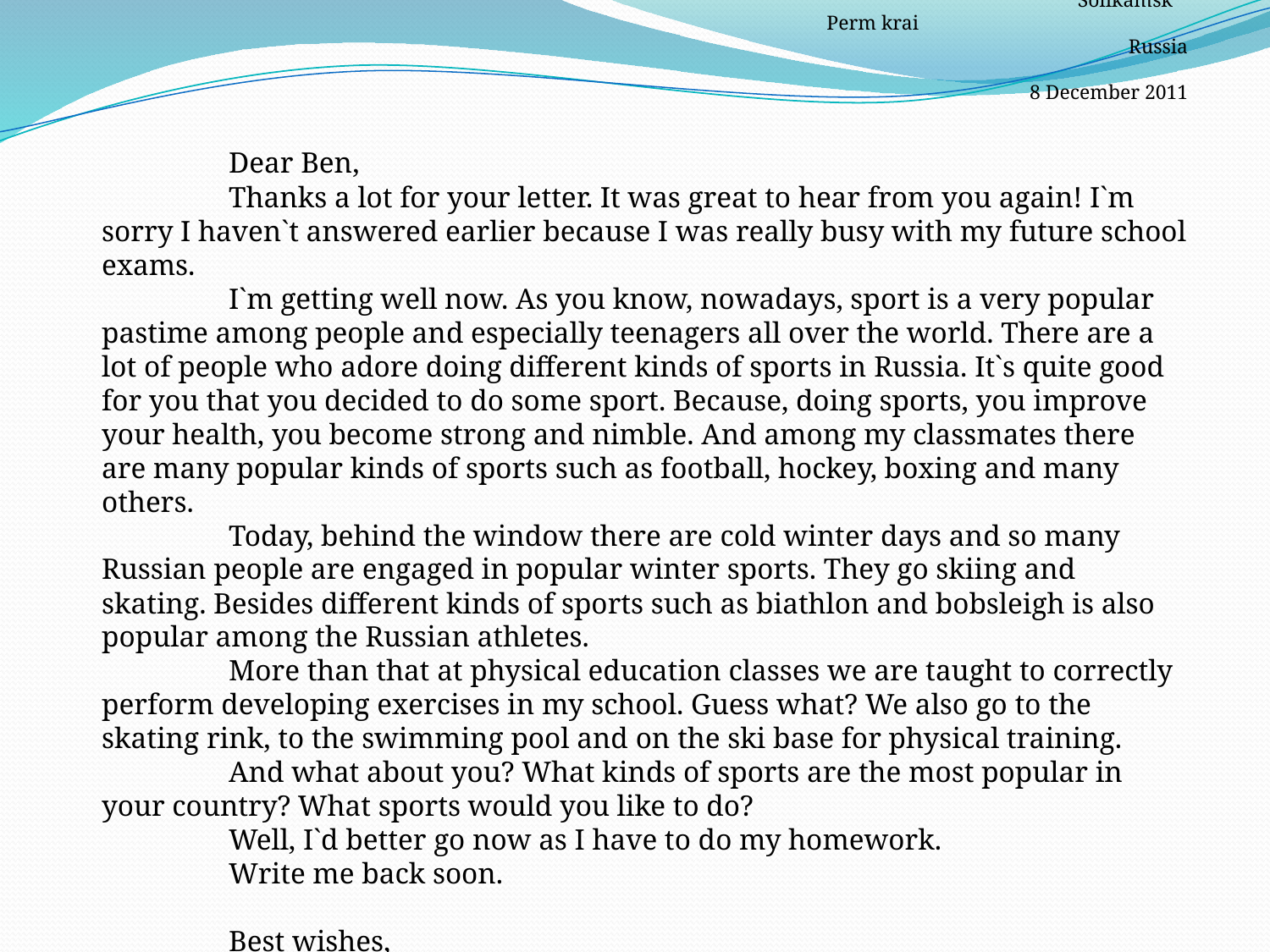

34, 14A Privokzalnaya street
                                                                                                     Solikamsk
                                                                                                    Perm krai
                                                                                               Russia

8 December 2011

	Dear Ben,
	Thanks a lot for your letter. It was great to hear from you again! I`m sorry I haven`t answered earlier because I was really busy with my future school exams.
	I`m getting well now. As you know, nowadays, sport is a very popular pastime among people and especially teenagers all over the world. There are a lot of people who adore doing different kinds of sports in Russia. It`s quite good for you that you decided to do some sport. Because, doing sports, you improve  your health, you become strong and nimble. And among my classmates there are many popular kinds of sports such as football, hockey, boxing and many others.
	Today, behind the window there are cold winter days and so many Russian people are engaged in popular winter sports. They go skiing and skating. Besides different kinds of sports such as biathlon and bobsleigh is also popular among the Russian athletes.
	More than that at physical education classes we are taught to correctly perform developing exercises in my school. Guess what? We also go to the skating rink, to the swimming pool and on the ski base for physical training.
	And what about you? What kinds of sports are the most popular in your country? What sports would you like to do?
	Well, I`d better go now as I have to do my homework.
	Write me back soon.

	Best wishes,
	Oksana